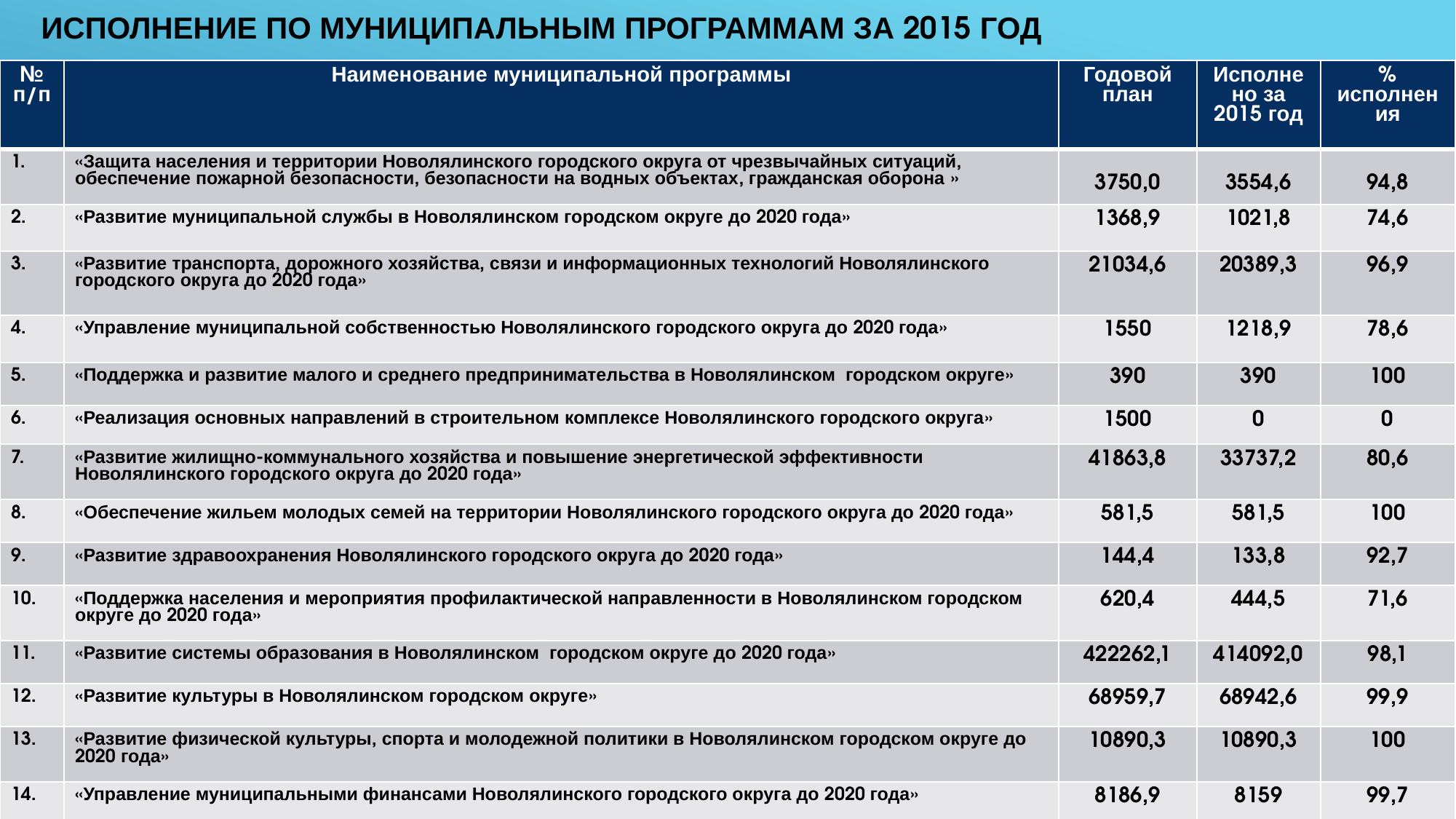

# Исполнение по муниципальным программам за 2015 ГОД
| № п/п | Наименование муниципальной программы | Годовой план | Исполнено за 2015 год | % исполнения |
| --- | --- | --- | --- | --- |
| 1. | «Защита населения и территории Новолялинского городского округа от чрезвычайных ситуаций, обеспечение пожарной безопасности, безопасности на водных объектах, гражданская оборона » | 3750,0 | 3554,6 | 94,8 |
| 2. | «Развитие муниципальной службы в Новолялинском городском округе до 2020 года» | 1368,9 | 1021,8 | 74,6 |
| 3. | «Развитие транспорта, дорожного хозяйства, связи и информационных технологий Новолялинского городского округа до 2020 года» | 21034,6 | 20389,3 | 96,9 |
| 4. | «Управление муниципальной собственностью Новолялинского городского округа до 2020 года» | 1550 | 1218,9 | 78,6 |
| 5. | «Поддержка и развитие малого и среднего предпринимательства в Новолялинском городском округе» | 390 | 390 | 100 |
| 6. | «Реализация основных направлений в строительном комплексе Новолялинского городского округа» | 1500 | 0 | 0 |
| 7. | «Развитие жилищно-коммунального хозяйства и повышение энергетической эффективности Новолялинского городского округа до 2020 года» | 41863,8 | 33737,2 | 80,6 |
| 8. | «Обеспечение жильем молодых семей на территории Новолялинского городского округа до 2020 года» | 581,5 | 581,5 | 100 |
| 9. | «Развитие здравоохранения Новолялинского городского округа до 2020 года» | 144,4 | 133,8 | 92,7 |
| 10. | «Поддержка населения и мероприятия профилактической направленности в Новолялинском городском округе до 2020 года» | 620,4 | 444,5 | 71,6 |
| 11. | «Развитие системы образования в Новолялинском городском округе до 2020 года» | 422262,1 | 414092,0 | 98,1 |
| 12. | «Развитие культуры в Новолялинском городском округе» | 68959,7 | 68942,6 | 99,9 |
| 13. | «Развитие физической культуры, спорта и молодежной политики в Новолялинском городском округе до 2020 года» | 10890,3 | 10890,3 | 100 |
| 14. | «Управление муниципальными финансами Новолялинского городского округа до 2020 года» | 8186,9 | 8159 | 99,7 |